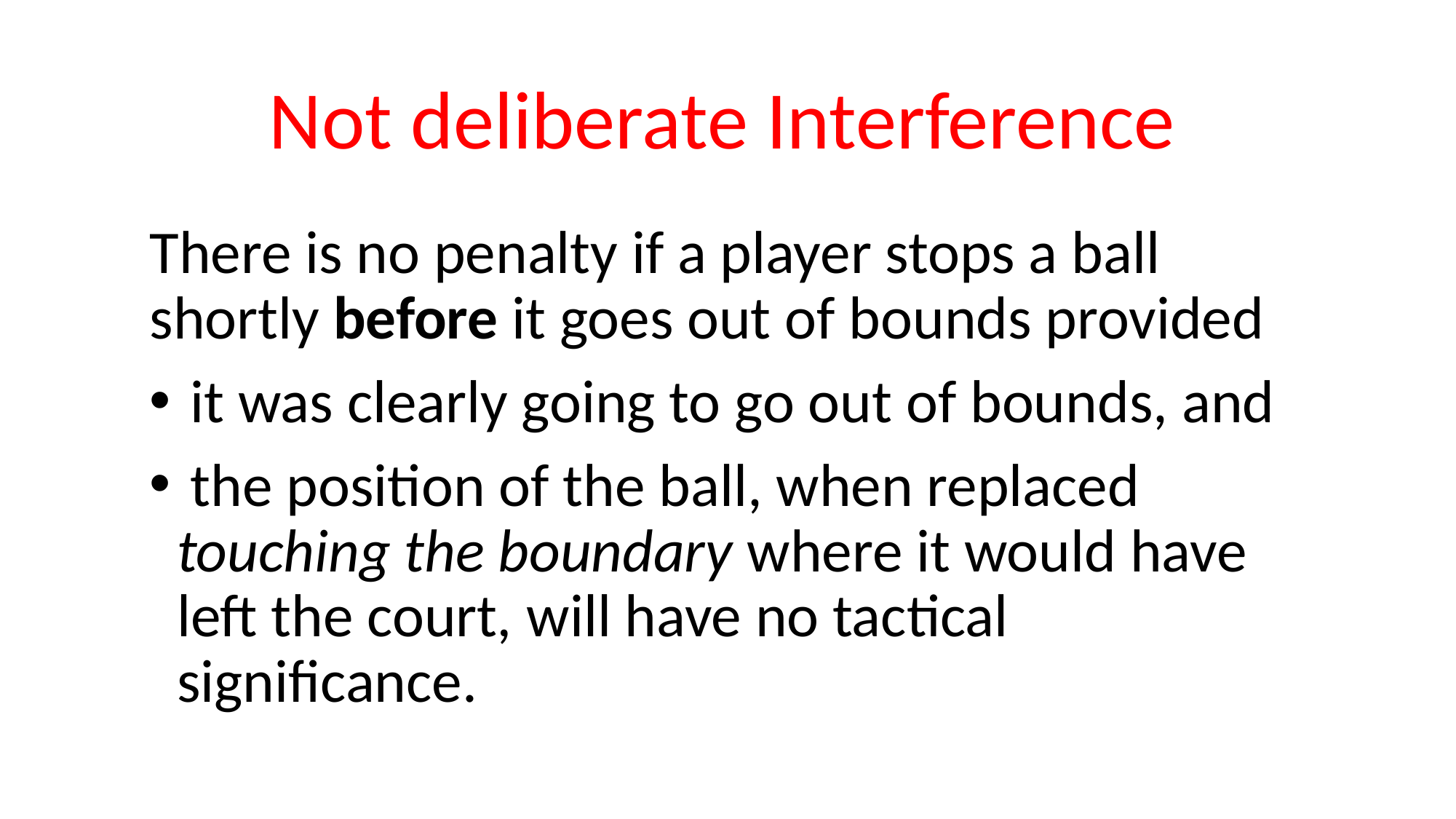

# Not deliberate Interference
There is no penalty if a player stops a ball shortly before it goes out of bounds provided
 it was clearly going to go out of bounds, and
 the position of the ball, when replaced touching the boundary where it would have left the court, will have no tactical significance.